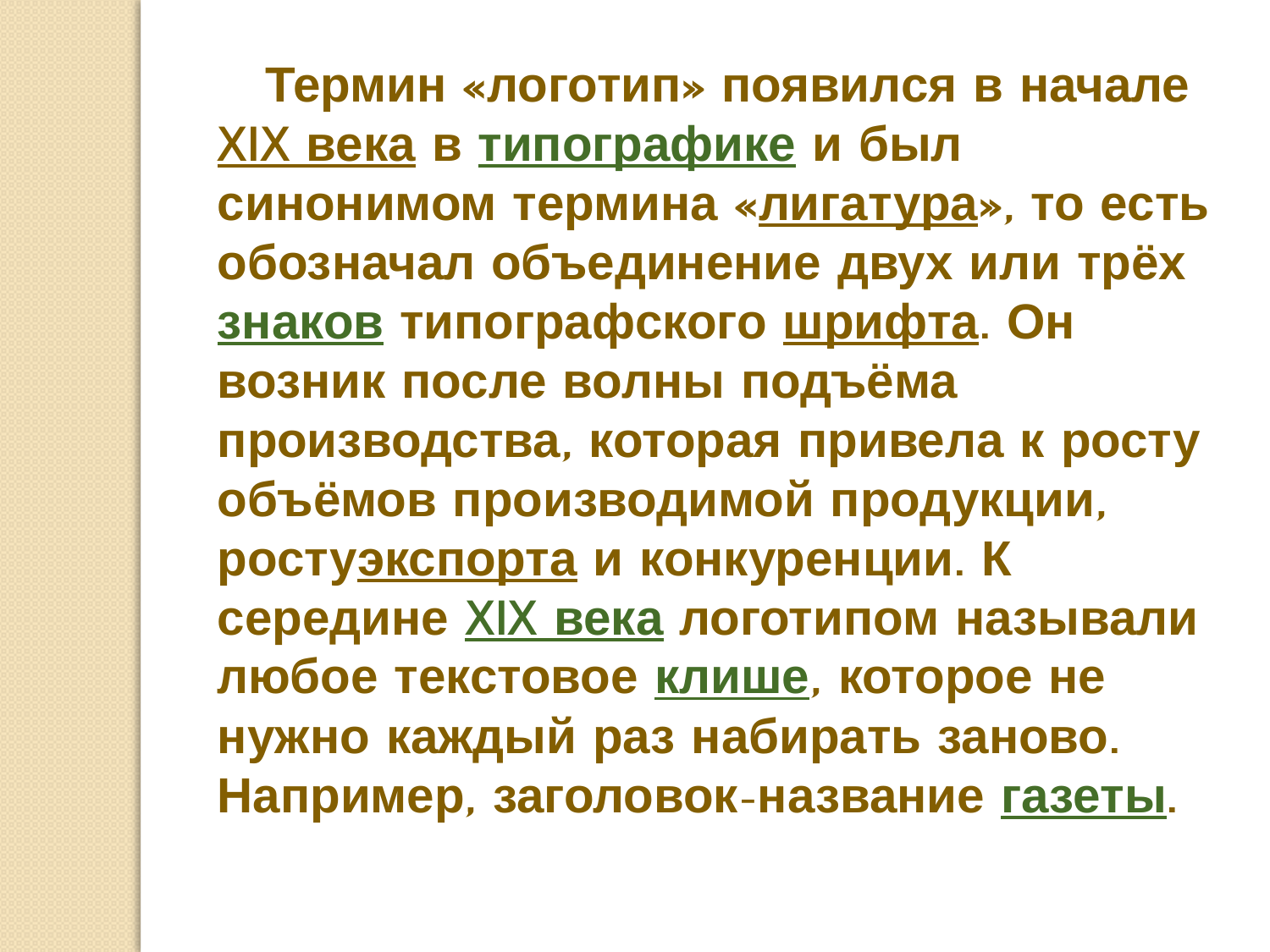

Термин «логотип» появился в начале XIX века в типографике и был синонимом термина «лигатура», то есть обозначал объединение двух или трёхзнаков типографского шрифта. Он возник после волны подъёма производства, которая привела к росту объёмов производимой продукции, ростуэкспорта и конкуренции. К середине XIX века логотипом называли любое текстовое клише, которое не нужно каждый раз набирать заново. Например, заголовок-название газеты.